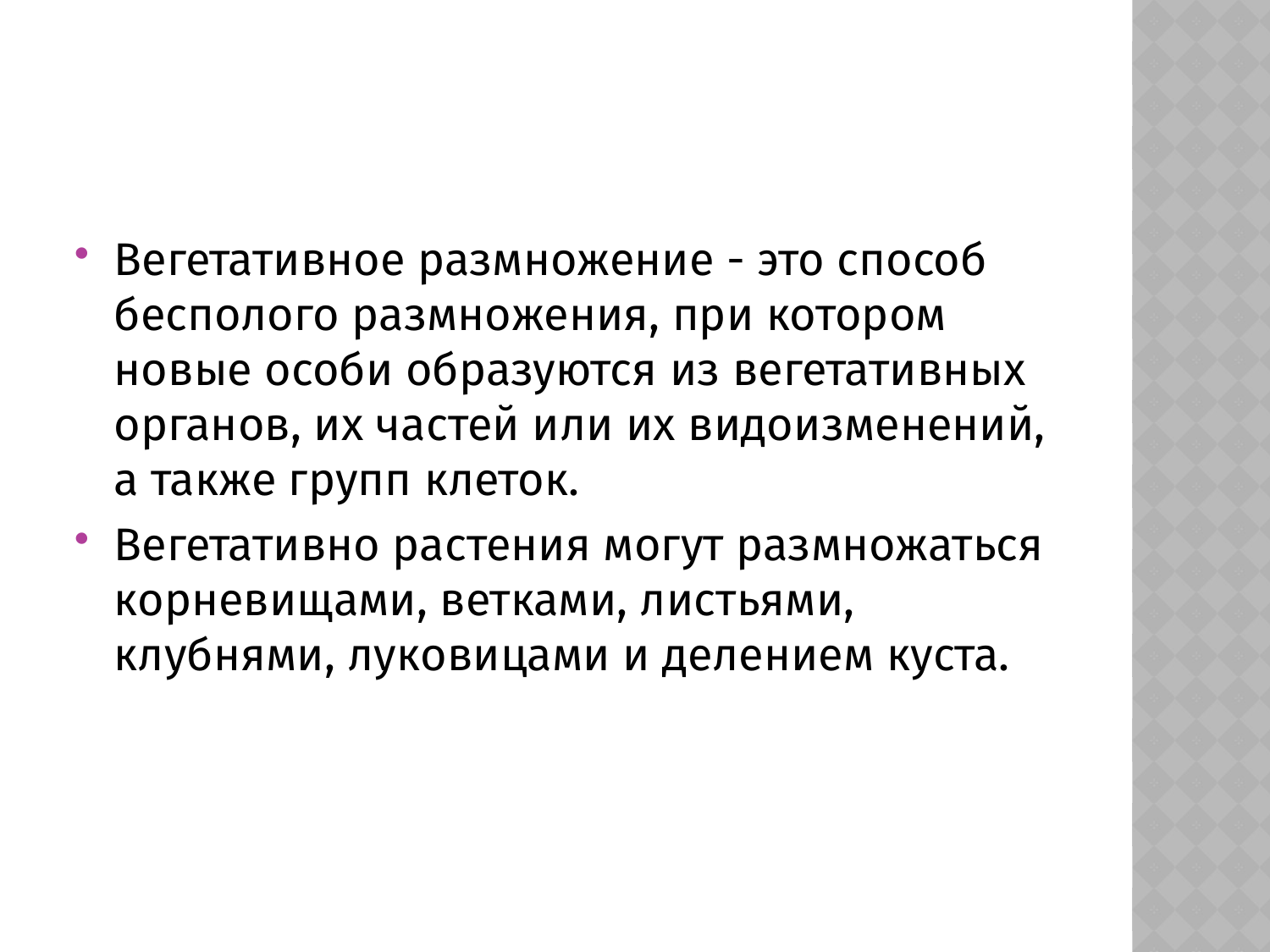

#
Вегетативное размножение - это способ бесполого размножения, при котором новые особи образуются из вегетативных органов, их частей или их видоизменений, а также групп клеток.
Вегетативно растения могут размножаться корневищами, ветками, листьями, клубнями, луковицами и делением куста.